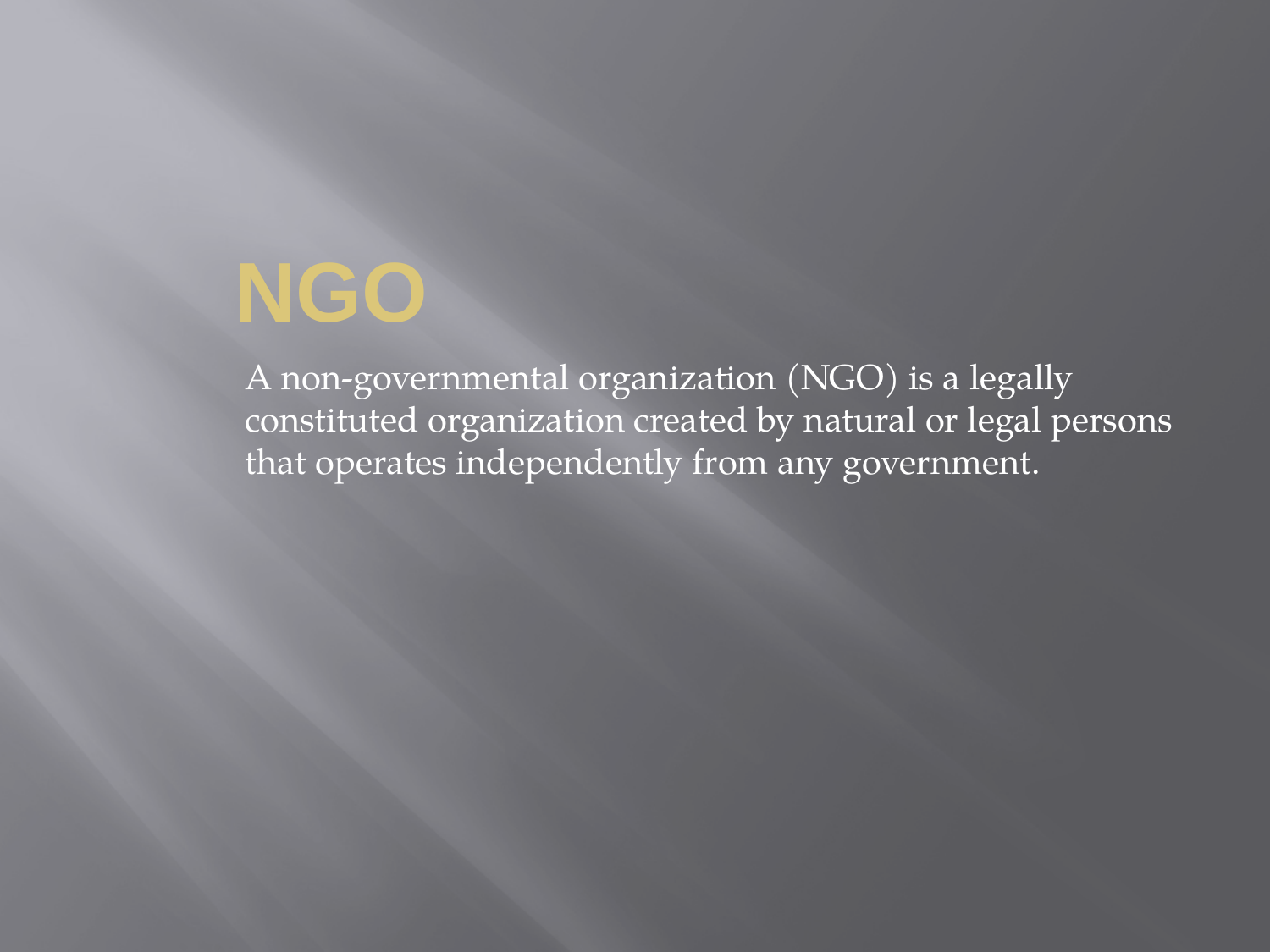

# NGO
A non-governmental organization (NGO) is a legally constituted organization created by natural or legal persons that operates independently from any government.